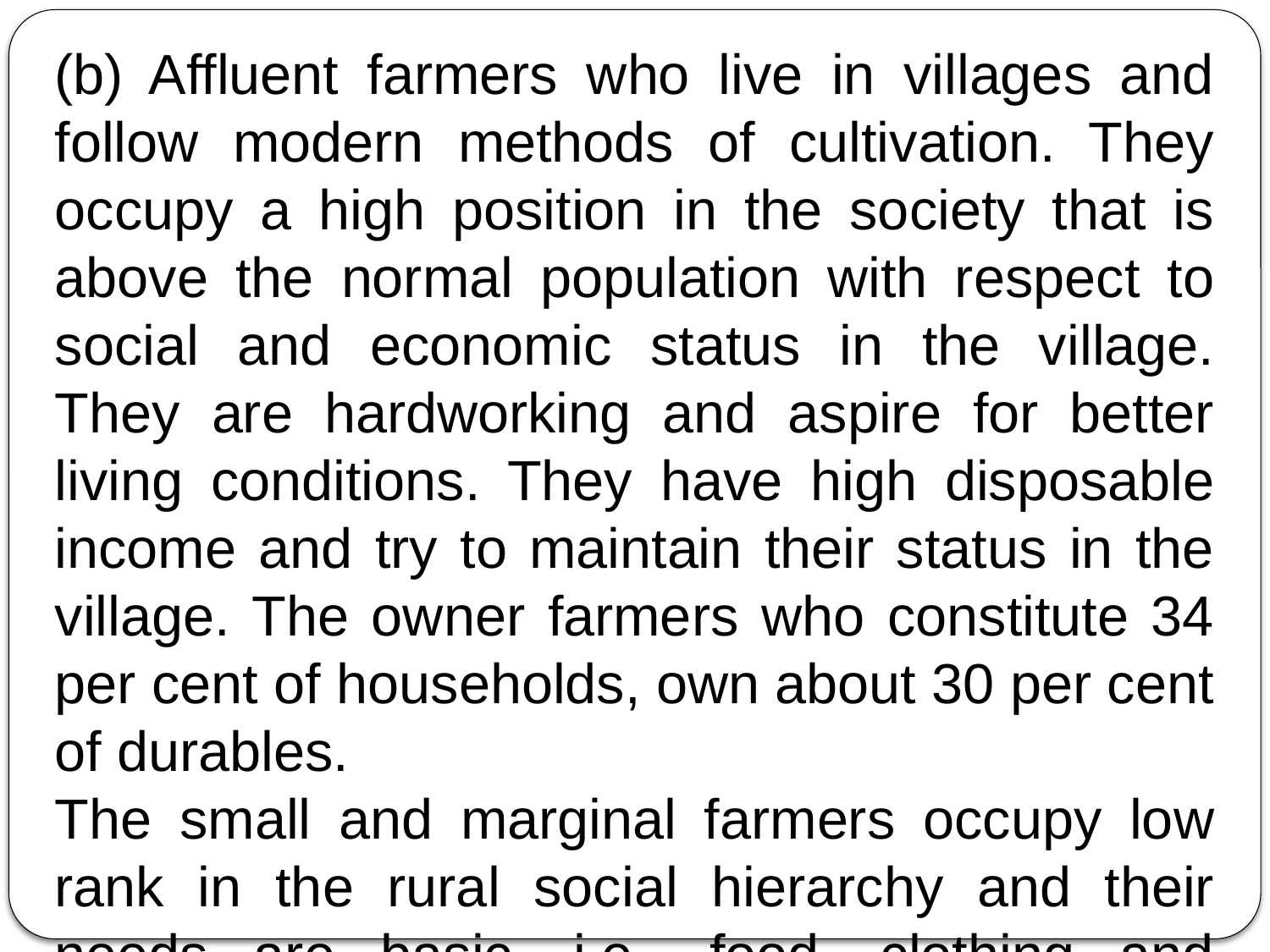

(b) Affluent farmers who live in villages and follow modern methods of cultivation. They occupy a high position in the society that is above the normal population with respect to social and economic status in the village. They are hardworking and aspire for better living conditions. They have high disposable income and try to maintain their status in the village. The owner farmers who constitute 34 per cent of households, own about 30 per cent of durables.
The small and marginal farmers occupy low rank in the rural social hierarchy and their needs are basic, i.e., food, clothing and shelter